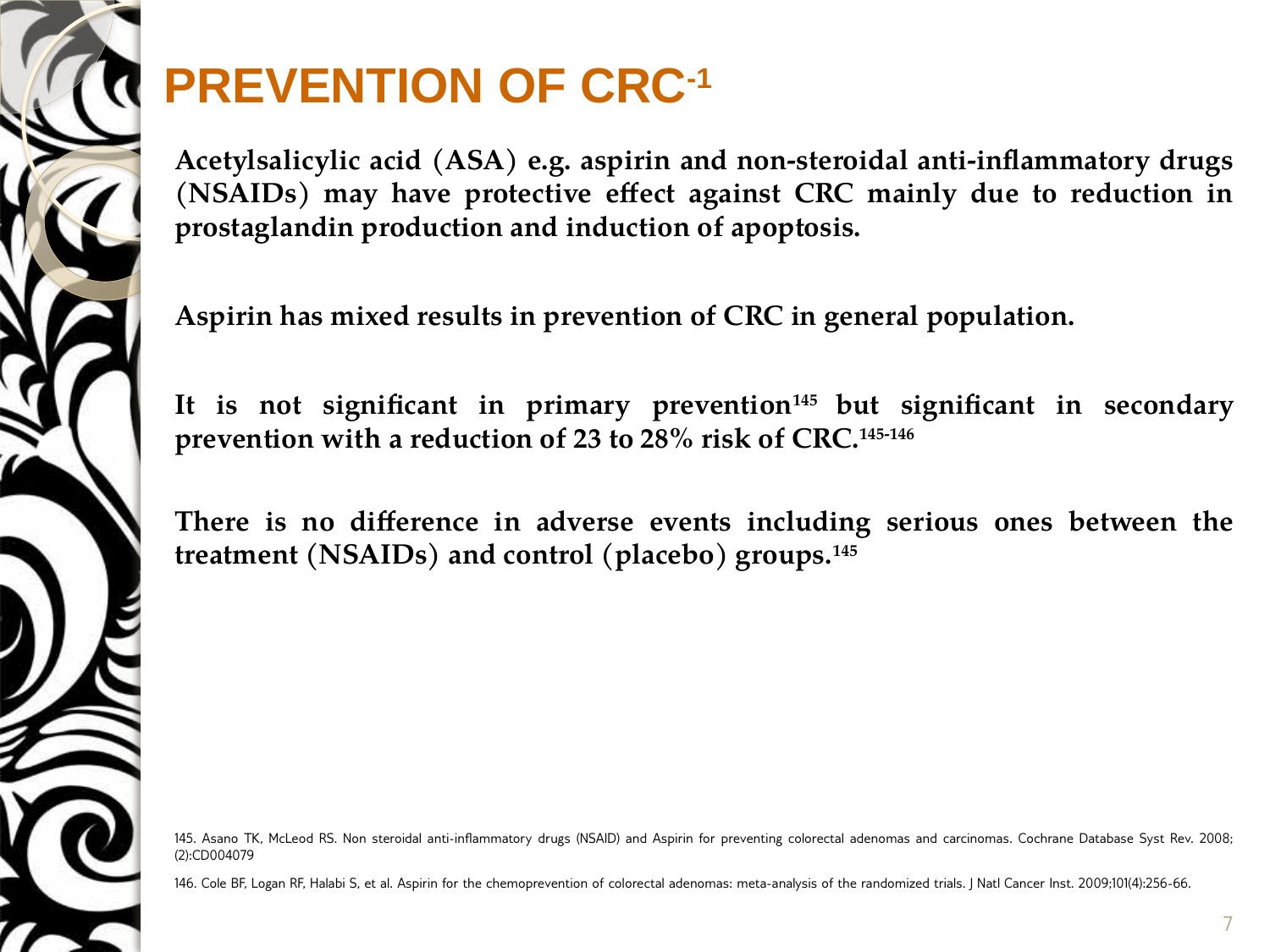

# PREVENTION OF CRC-1
Acetylsalicylic acid (ASA) e.g. aspirin and non-steroidal anti-inflammatory drugs (NSAIDs) may have protective effect against CRC mainly due to reduction in prostaglandin production and induction of apoptosis.

Aspirin has mixed results in prevention of CRC in general population.

It is not significant in primary prevention145 but significant in secondary prevention with a reduction of 23 to 28% risk of CRC.145-146

There is no difference in adverse events including serious ones between the treatment (NSAIDs) and control (placebo) groups.145

145. Asano TK, McLeod RS. Non steroidal anti-inflammatory drugs (NSAID) and Aspirin for preventing colorectal adenomas and carcinomas. Cochrane Database Syst Rev. 2008;(2):CD004079
146. Cole BF, Logan RF, Halabi S, et al. Aspirin for the chemoprevention of colorectal adenomas: meta-analysis of the randomized trials. J Natl Cancer Inst. 2009;101(4):256-66.

7